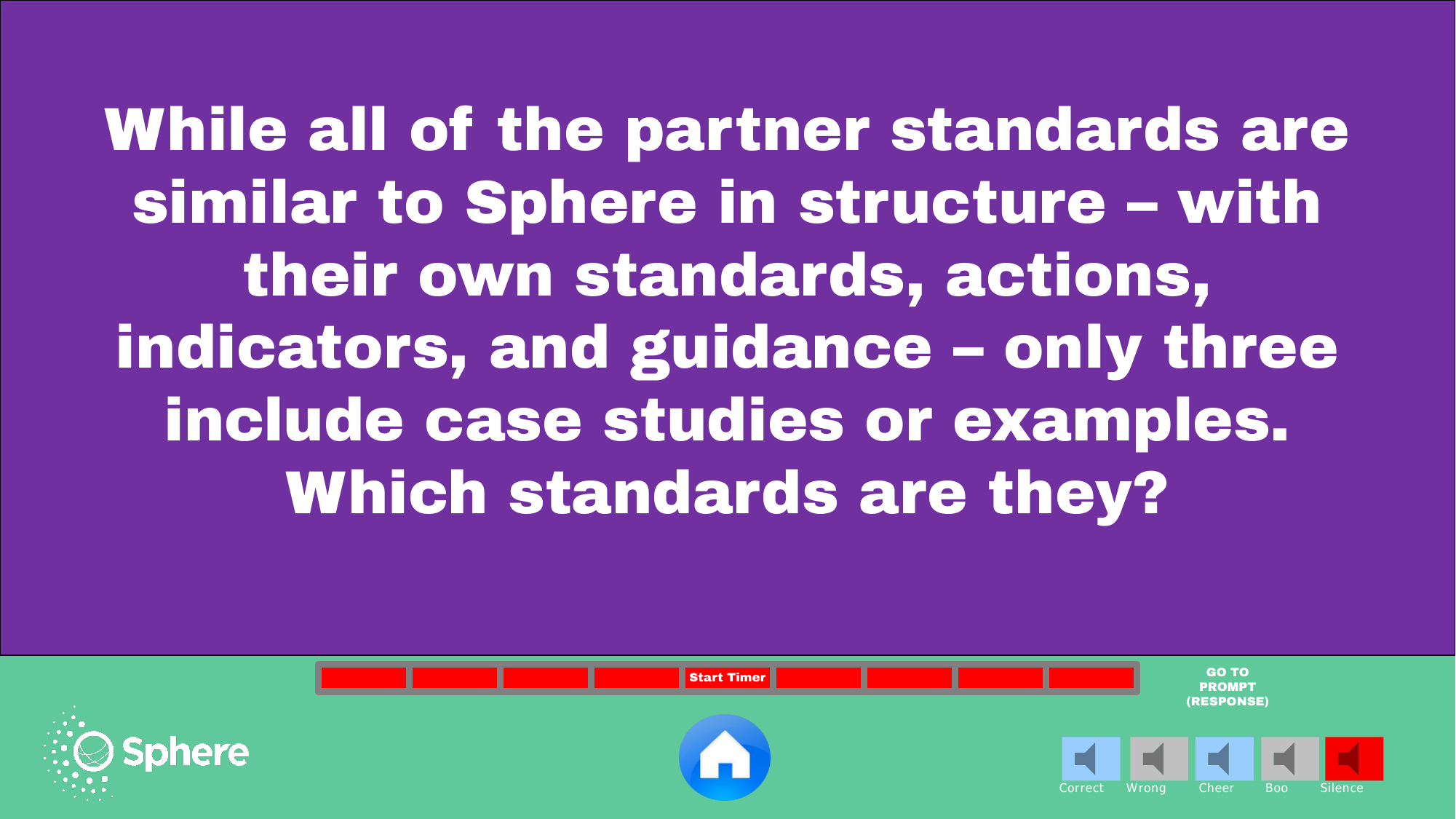

While all of the partner standards are similar to Sphere in structure – with their own standards, actions, indicators, and guidance – only three include case studies or examples. Which standards are they?
GO TO
PROMPT
(RESPONSE)
Start Timer